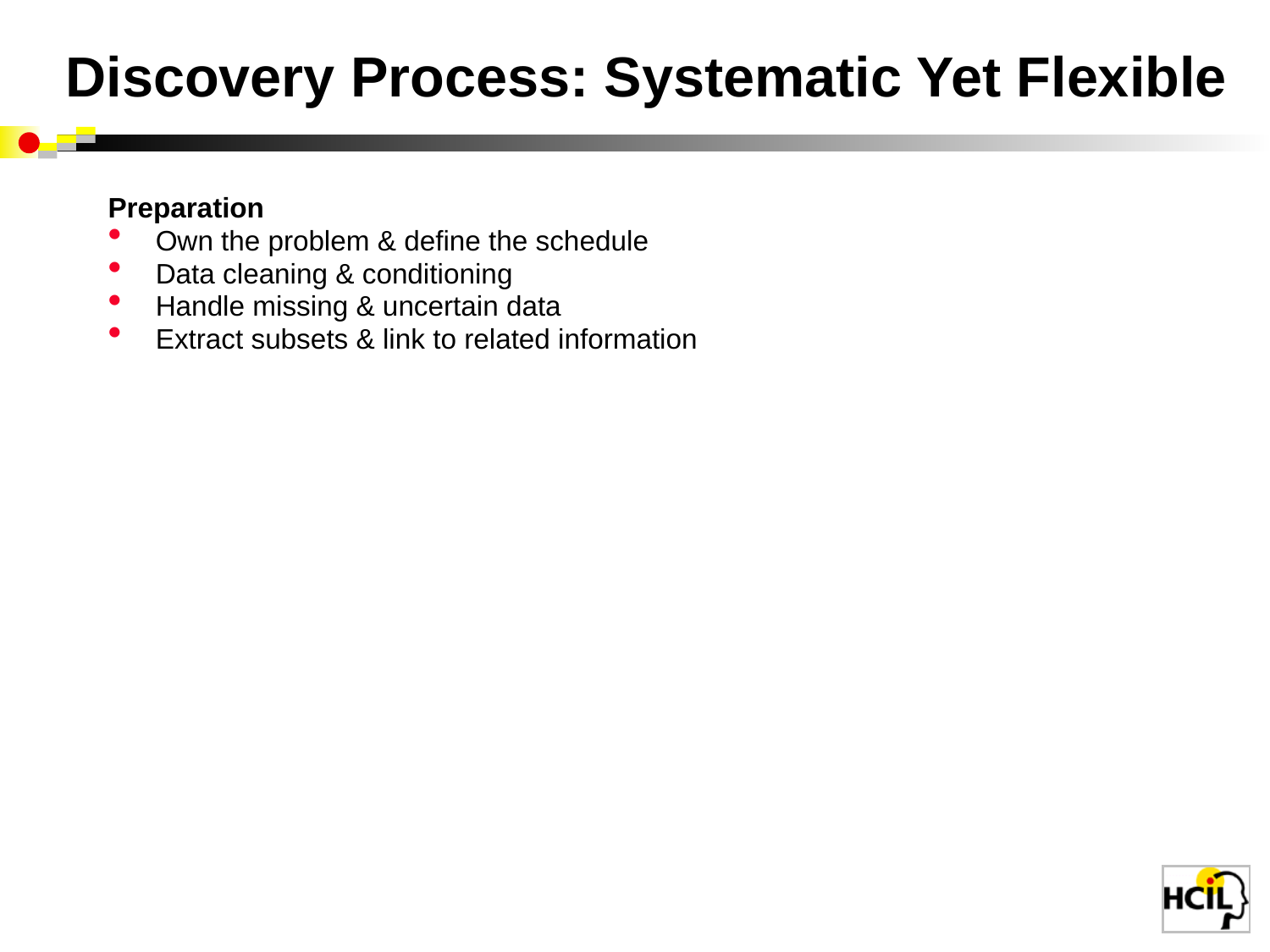

# Discovery Process: Systematic Yet Flexible
Preparation
Own the problem & define the schedule
Data cleaning & conditioning
Handle missing & uncertain data
Extract subsets & link to related information